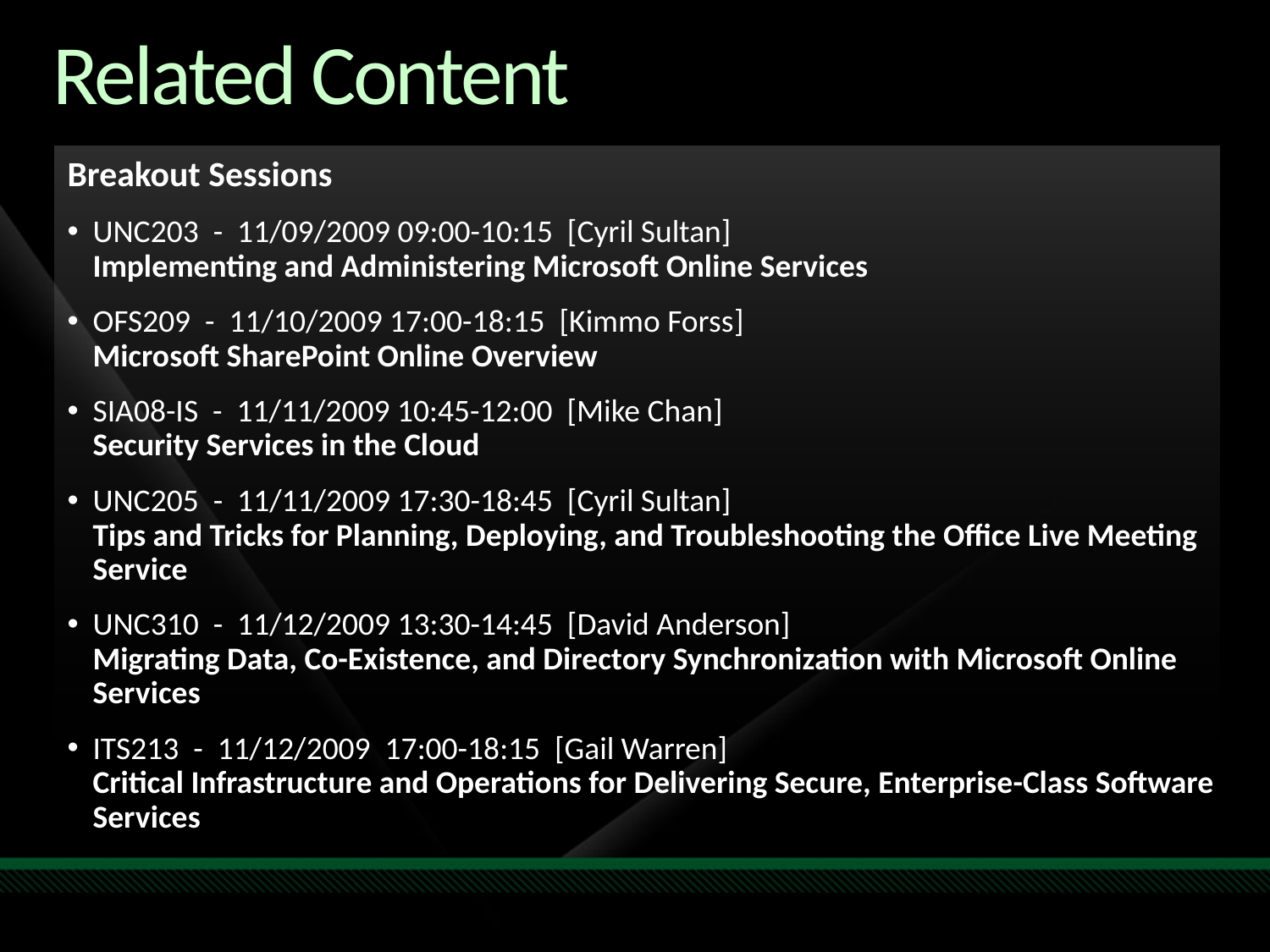

# Related Content
Breakout Sessions
UNC203  -  11/09/2009 09:00-10:15  [Cyril Sultan]
Implementing and Administering Microsoft Online Services
OFS209  -  11/10/2009 17:00-18:15  [Kimmo Forss]
Microsoft SharePoint Online Overview
SIA08-IS  -  11/11/2009 10:45-12:00  [Mike Chan]
Security Services in the Cloud
UNC205  -  11/11/2009 17:30-18:45  [Cyril Sultan]
Tips and Tricks for Planning, Deploying, and Troubleshooting the Office Live Meeting Service
UNC310  -  11/12/2009 13:30-14:45  [David Anderson]
Migrating Data, Co-Existence, and Directory Synchronization with Microsoft Online Services
ITS213  -  11/12/2009  17:00-18:15  [Gail Warren]
Critical Infrastructure and Operations for Delivering Secure, Enterprise-Class Software Services